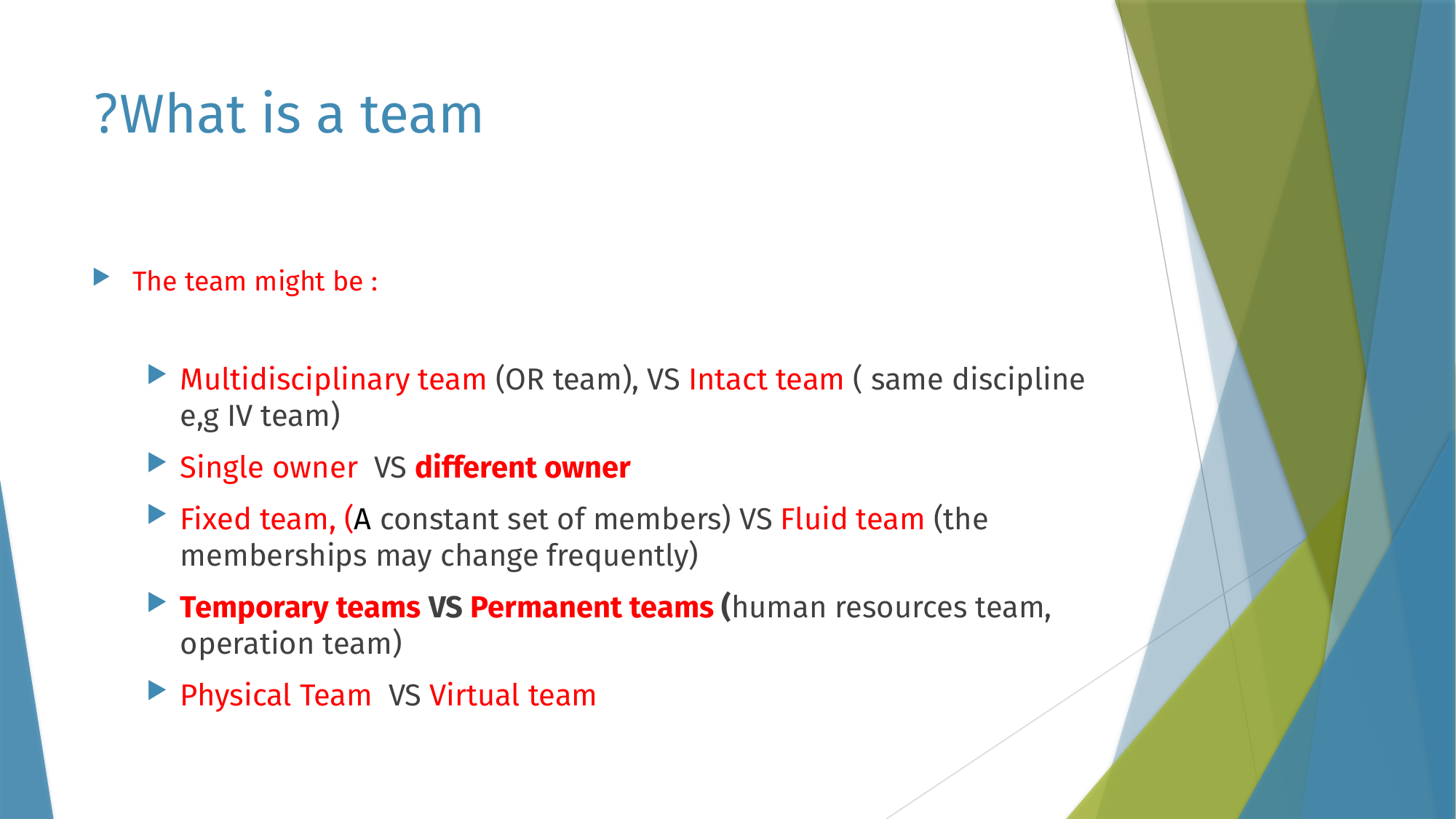

# What is a team?
The team might be :

Multidisciplinary team (OR team), VS Intact team ( same discipline e,g IV team)
Single owner  VS different owner
Fixed team, (A constant set of members) VS Fluid team (the memberships may change frequently)
Temporary teams VS Permanent teams (human resources team, operation team)
Physical Team  VS Virtual team